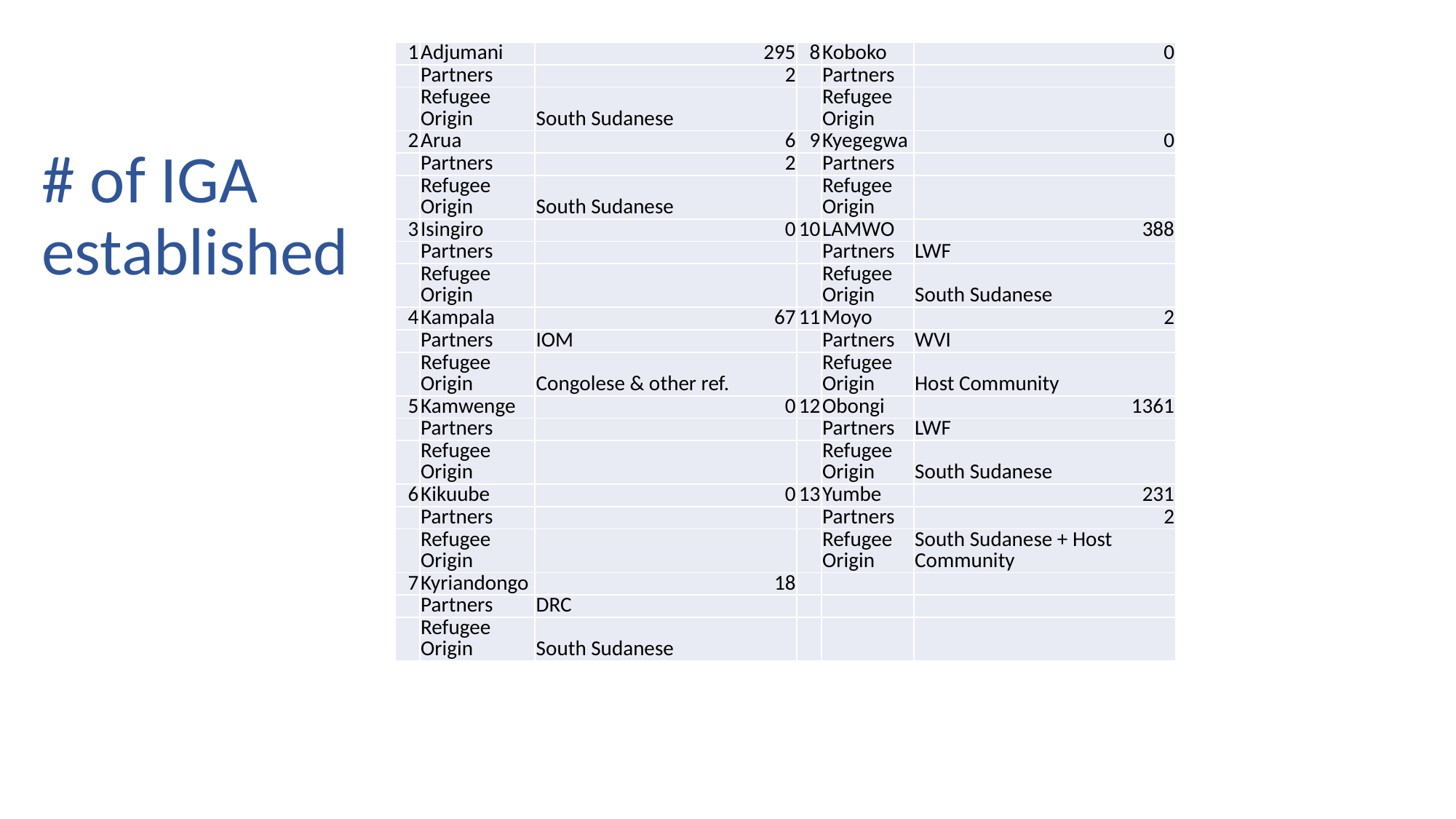

| 1 | Adjumani | 295 | 8 | Koboko | 0 |
| --- | --- | --- | --- | --- | --- |
|  | Partners | 2 |  | Partners |  |
|  | Refugee Origin | South Sudanese |  | Refugee Origin |  |
| 2 | Arua | 6 | 9 | Kyegegwa | 0 |
|  | Partners | 2 |  | Partners |  |
|  | Refugee Origin | South Sudanese |  | Refugee Origin |  |
| 3 | Isingiro | 0 | 10 | LAMWO | 388 |
|  | Partners |  |  | Partners | LWF |
|  | Refugee Origin |  |  | Refugee Origin | South Sudanese |
| 4 | Kampala | 67 | 11 | Moyo | 2 |
|  | Partners | IOM |  | Partners | WVI |
|  | Refugee Origin | Congolese & other ref. |  | Refugee Origin | Host Community |
| 5 | Kamwenge | 0 | 12 | Obongi | 1361 |
|  | Partners |  |  | Partners | LWF |
|  | Refugee Origin |  |  | Refugee Origin | South Sudanese |
| 6 | Kikuube | 0 | 13 | Yumbe | 231 |
|  | Partners |  |  | Partners | 2 |
|  | Refugee Origin |  |  | Refugee Origin | South Sudanese + Host Community |
| 7 | Kyriandongo | 18 |  |  |  |
|  | Partners | DRC |  |  |  |
|  | Refugee Origin | South Sudanese |  |  |  |
# # of IGA established